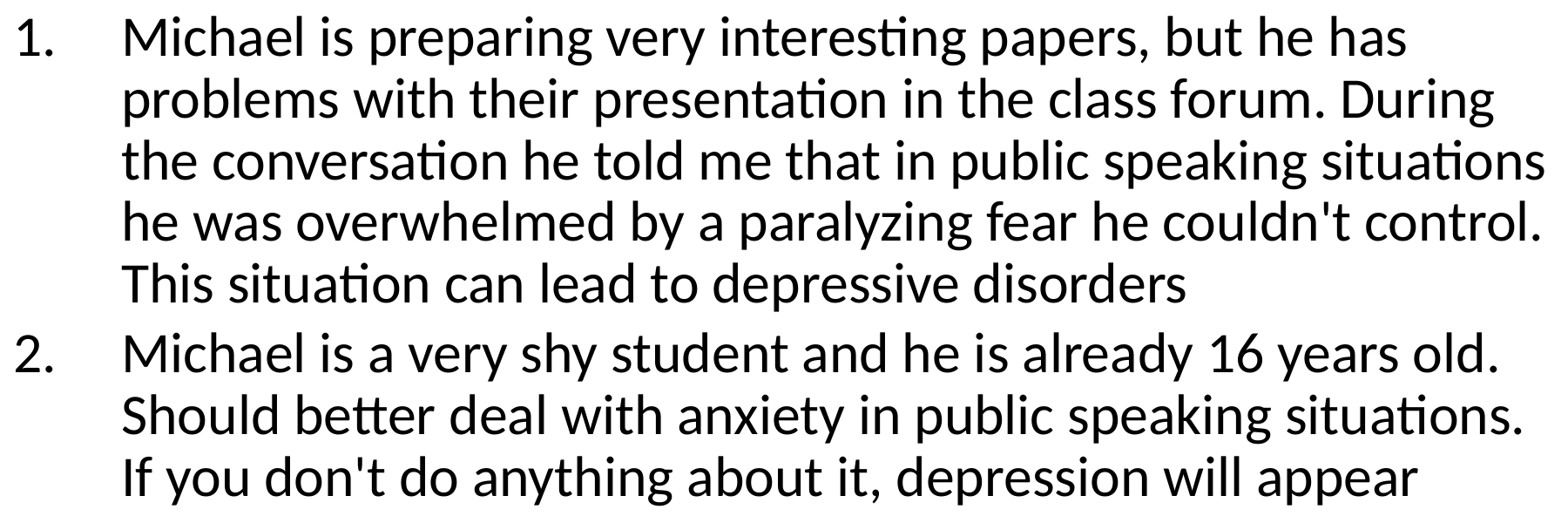

Michael is preparing very interesting papers, but he has problems with their presentation in the class forum. During the conversation he told me that in public speaking situations he was overwhelmed by a paralyzing fear he couldn't control. This situation can lead to depressive disorders
Michael is a very shy student and he is already 16 years old. Should better deal with anxiety in public speaking situations. If you don't do anything about it, depression will appear